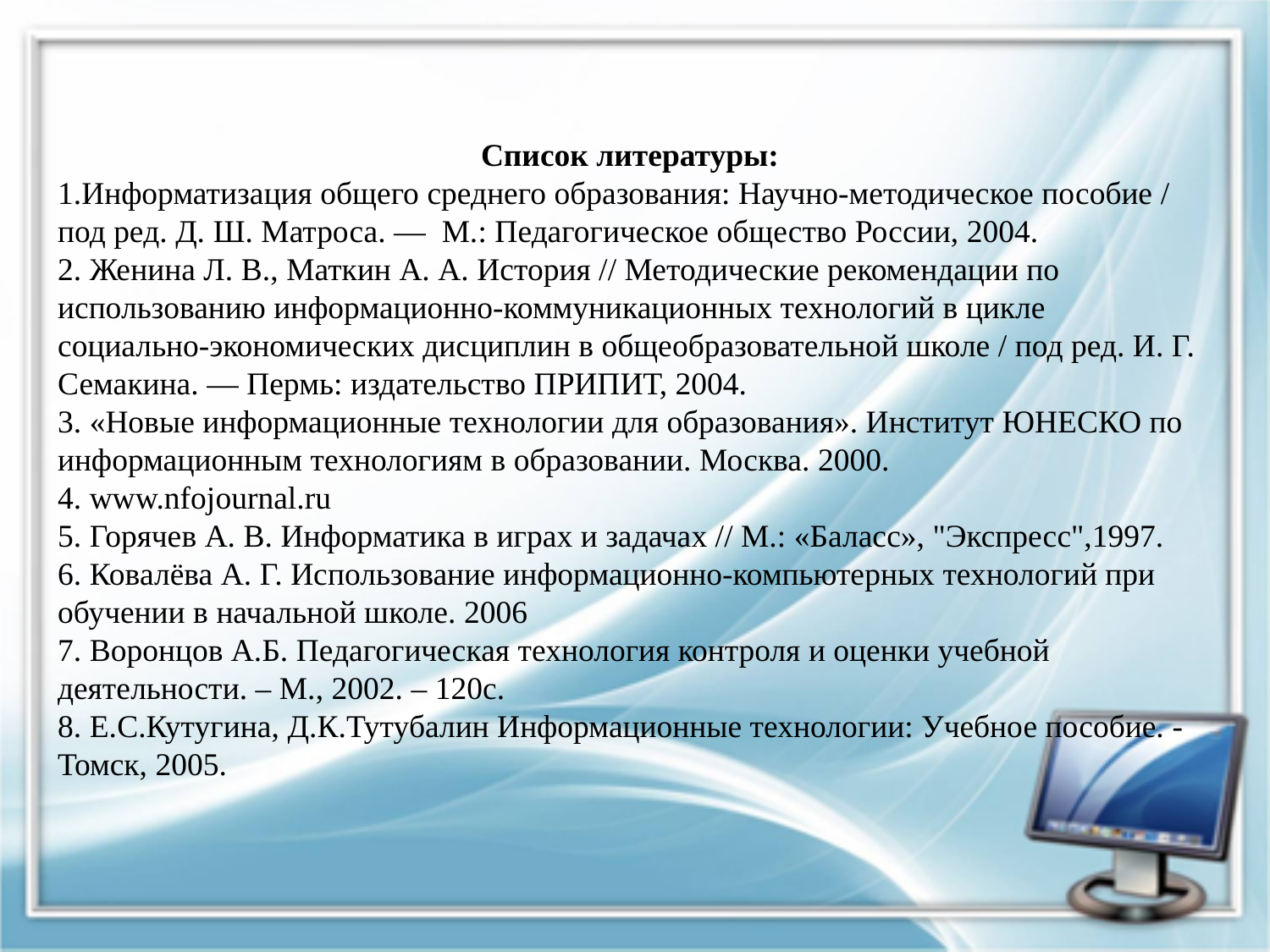

Список литературы:
1.Информатизация общего среднего образования: Научно-методическое пособие / под ред. Д. Ш. Матроса. —  М.: Педагогическое общество России, 2004.
2. Женина Л. В., Маткин А. А. История // Методические рекомендации по использованию информационно-коммуникационных технологий в цикле социально-экономических дисциплин в общеобразовательной школе / под ред. И. Г. Семакина. — Пермь: издательство ПРИПИТ, 2004.
3. «Новые информационные технологии для образования». Институт ЮНЕСКО по информационным технологиям в образовании. Москва. 2000.
4. www.nfojournal.ru
5. Горячев А. В. Информатика в играх и задачах // М.: «Баласс», "Экспресс",1997.
6. Ковалёва А. Г. Использование информационно-компьютерных технологий при обучении в начальной школе. 2006
7. Воронцов А.Б. Педагогическая технология контроля и оценки учебной деятельности. – М., 2002. – 120с.
8. Е.С.Кутугина, Д.К.Тутубалин Информационные технологии: Учебное пособие. - Томск, 2005.